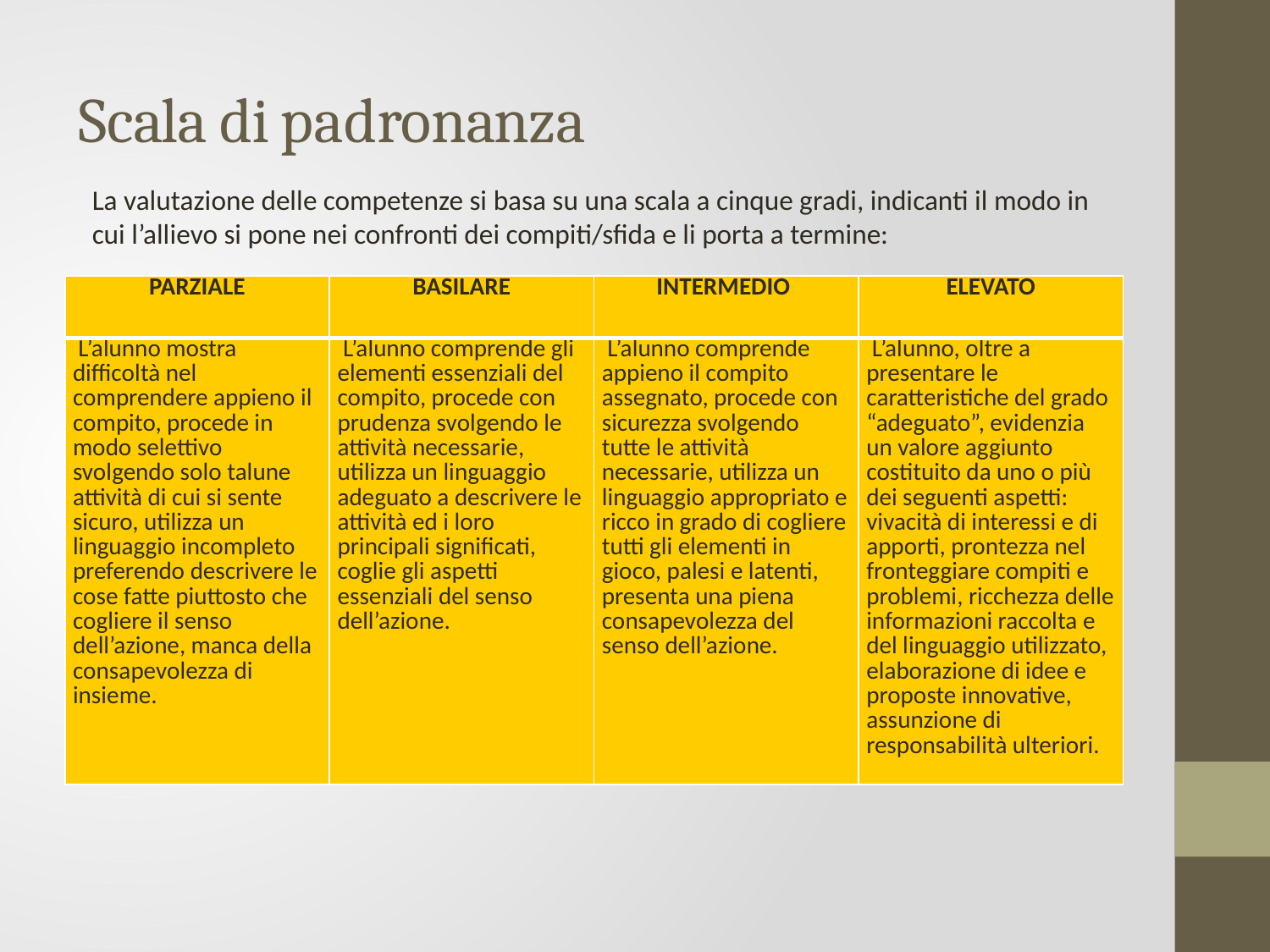

# Scala di padronanza
La valutazione delle competenze si basa su una scala a cinque gradi, indicanti il modo in cui l’allievo si pone nei confronti dei compiti/sfida e li porta a termine:

| Parziale | Basilare | Intermedio | Elevato |
| --- | --- | --- | --- |
| L’alunno mostra difficoltà nel comprendere appieno il compito, procede in modo selettivo svolgendo solo talune attività di cui si sente sicuro, utilizza un linguaggio incompleto preferendo descrivere le cose fatte piuttosto che cogliere il senso dell’azione, manca della consapevolezza di insieme. | L’alunno comprende gli elementi essenziali del compito, procede con prudenza svolgendo le attività necessarie, utilizza un linguaggio adeguato a descrivere le attività ed i loro principali significati, coglie gli aspetti essenziali del senso dell’azione. | L’alunno comprende appieno il compito assegnato, procede con sicurezza svolgendo tutte le attività necessarie, utilizza un linguaggio appropriato e ricco in grado di cogliere tutti gli elementi in gioco, palesi e latenti, presenta una piena consapevolezza del senso dell’azione. | L’alunno, oltre a presentare le caratteristiche del grado “adeguato”, evidenzia un valore aggiunto costituito da uno o più dei seguenti aspetti: vivacità di interessi e di apporti, prontezza nel fronteggiare compiti e problemi, ricchezza delle informazioni raccolta e del linguaggio utilizzato, elaborazione di idee e proposte innovative, assunzione di responsabilità ulteriori. |